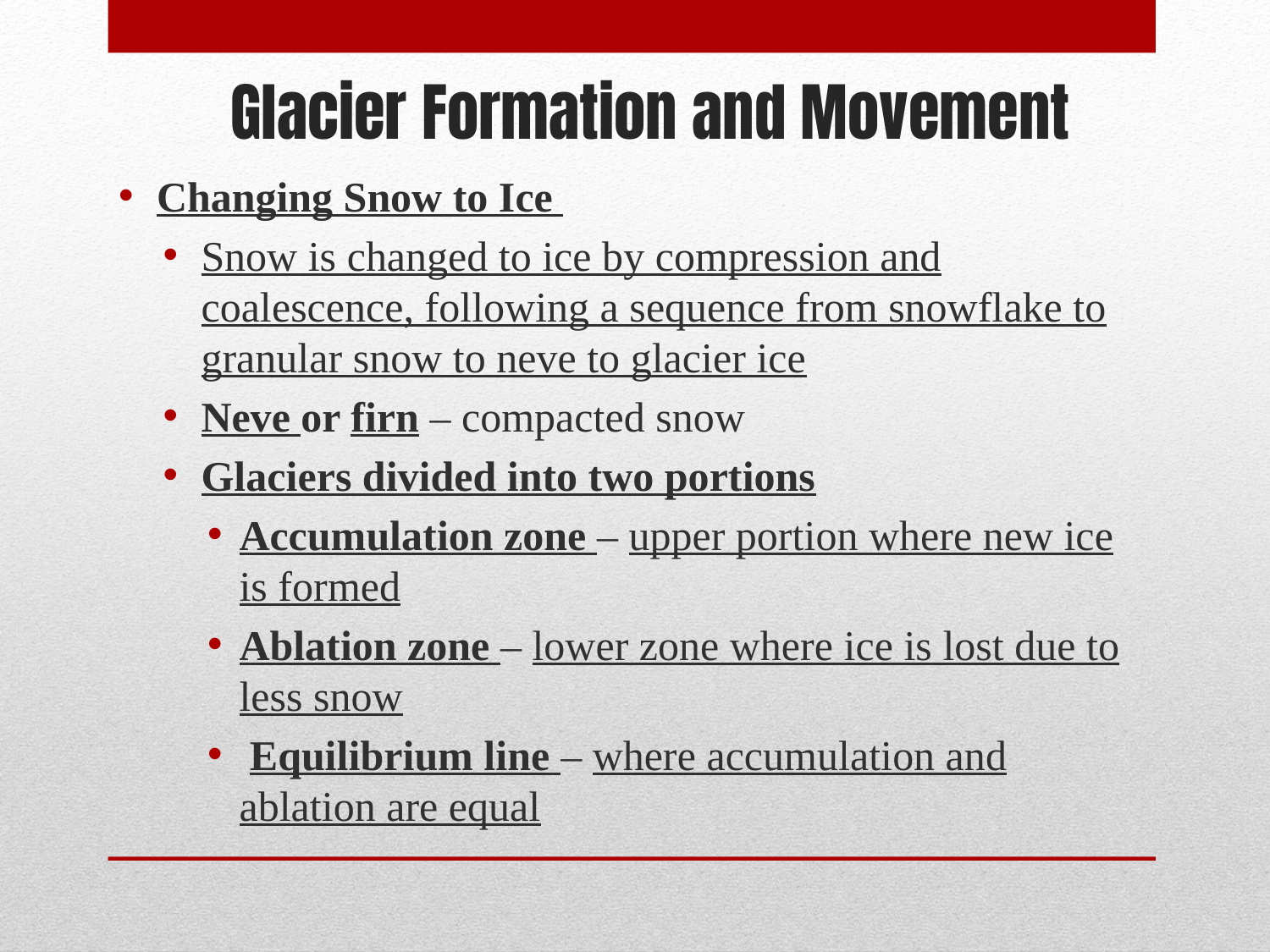

# Glacier Formation and Movement
Changing Snow to Ice
Snow is changed to ice by compression and coalescence, following a sequence from snowflake to granular snow to neve to glacier ice
Neve or firn – compacted snow
Glaciers divided into two portions
Accumulation zone – upper portion where new ice is formed
Ablation zone – lower zone where ice is lost due to less snow
 Equilibrium line – where accumulation and ablation are equal